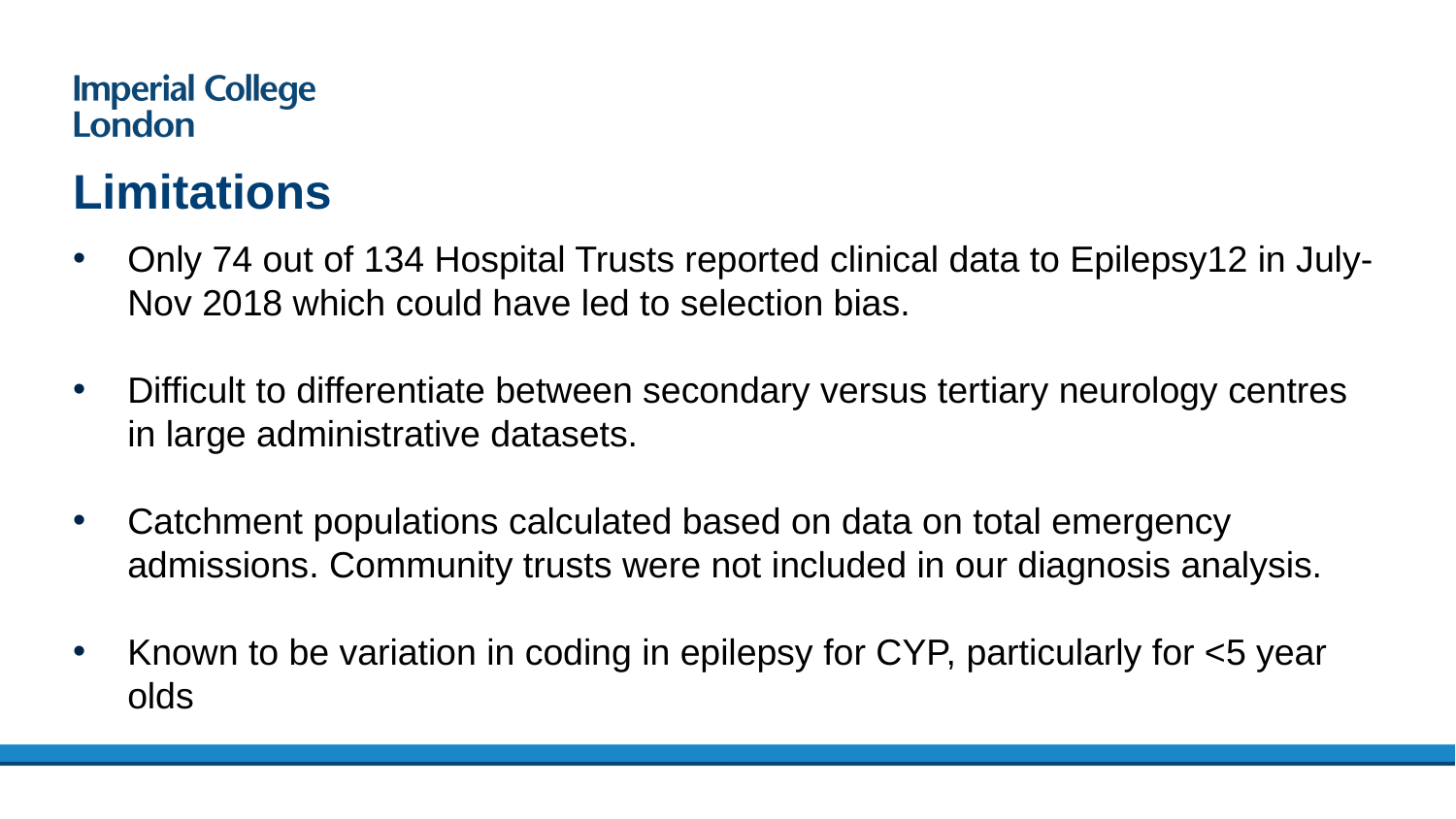

# Limitations

Only 74 out of 134 Hospital Trusts reported clinical data to Epilepsy12 in July-Nov 2018 which could have led to selection bias.

Difficult to differentiate between secondary versus tertiary neurology centres in large administrative datasets.

Catchment populations calculated based on data on total emergency admissions. Community trusts were not included in our diagnosis analysis.

Known to be variation in coding in epilepsy for CYP, particularly for <5 year olds